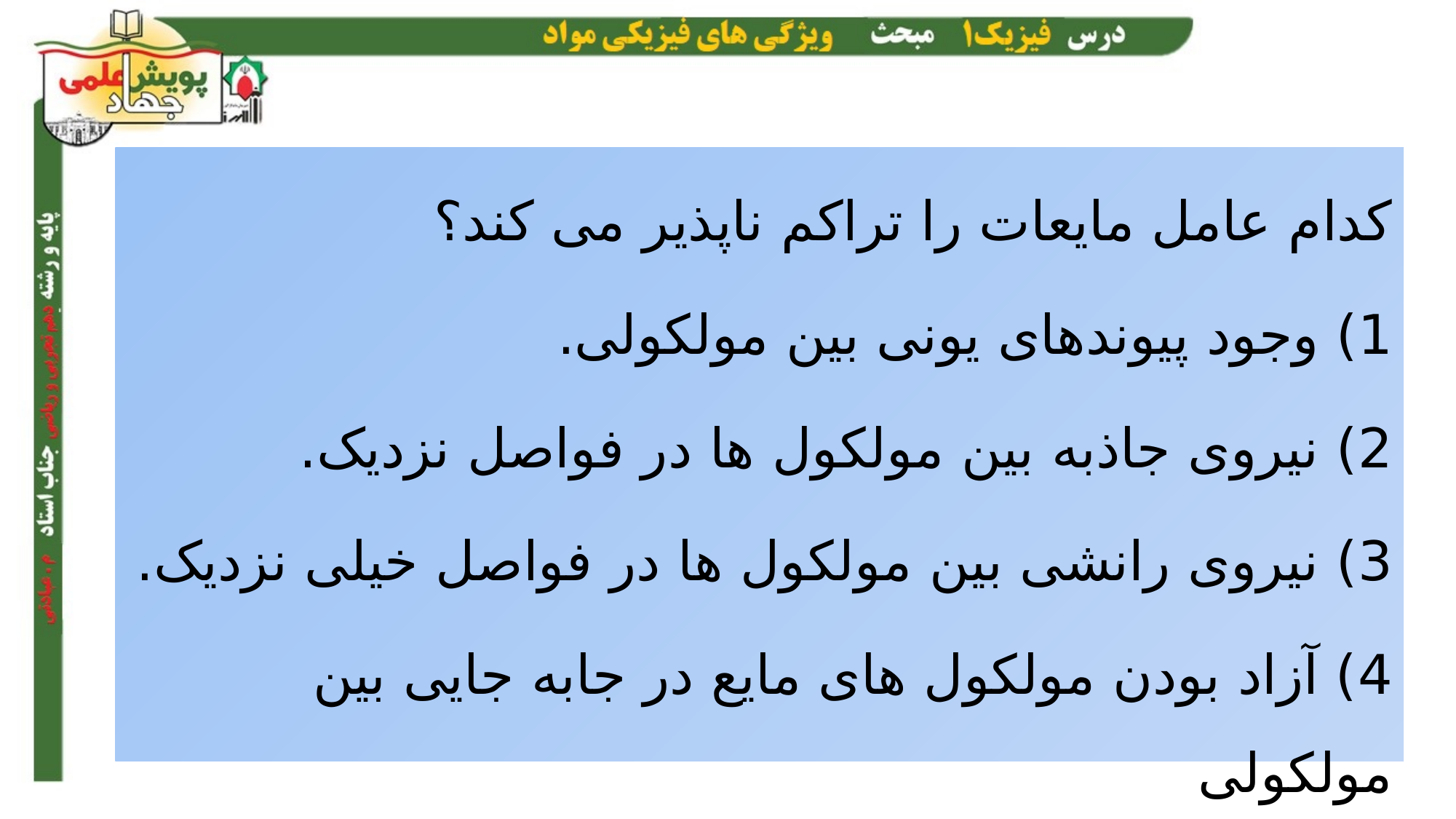

کدام عامل مایعات را تراکم ناپذیر می کند؟
1) وجود پیوندهای یونی بین مولکولی.
2) نیروی جاذبه بین مولکول ها در فواصل نزدیک.
3) نیروی رانشی بین مولکول ها در فواصل خیلی نزدیک.
4) آزاد بودن مولکول های مایع در جابه جایی بین مولکولی